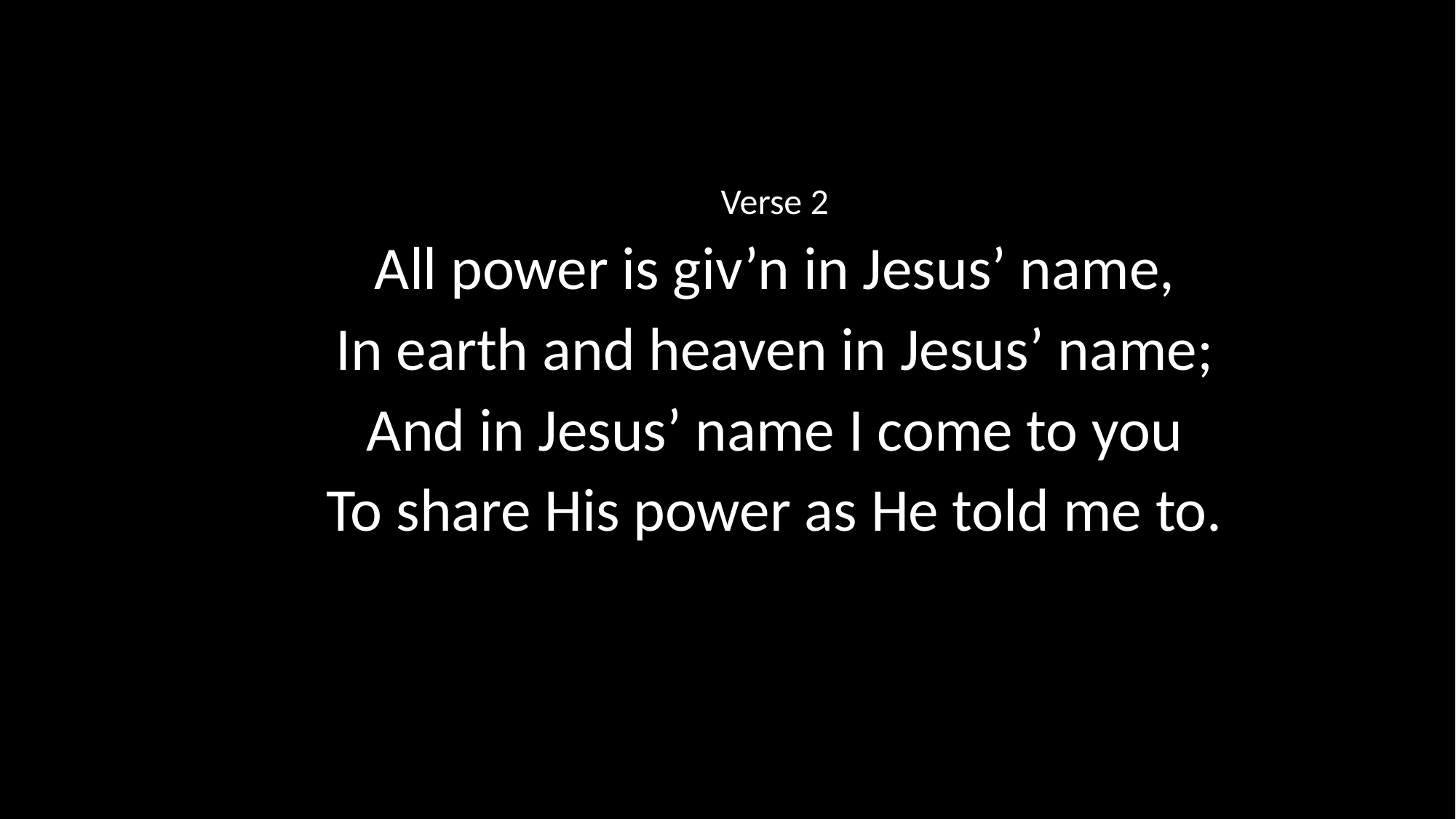

Verse 2
All power is giv’n in Jesus’ name,
In earth and heaven in Jesus’ name;
And in Jesus’ name I come to you
To share His power as He told me to.